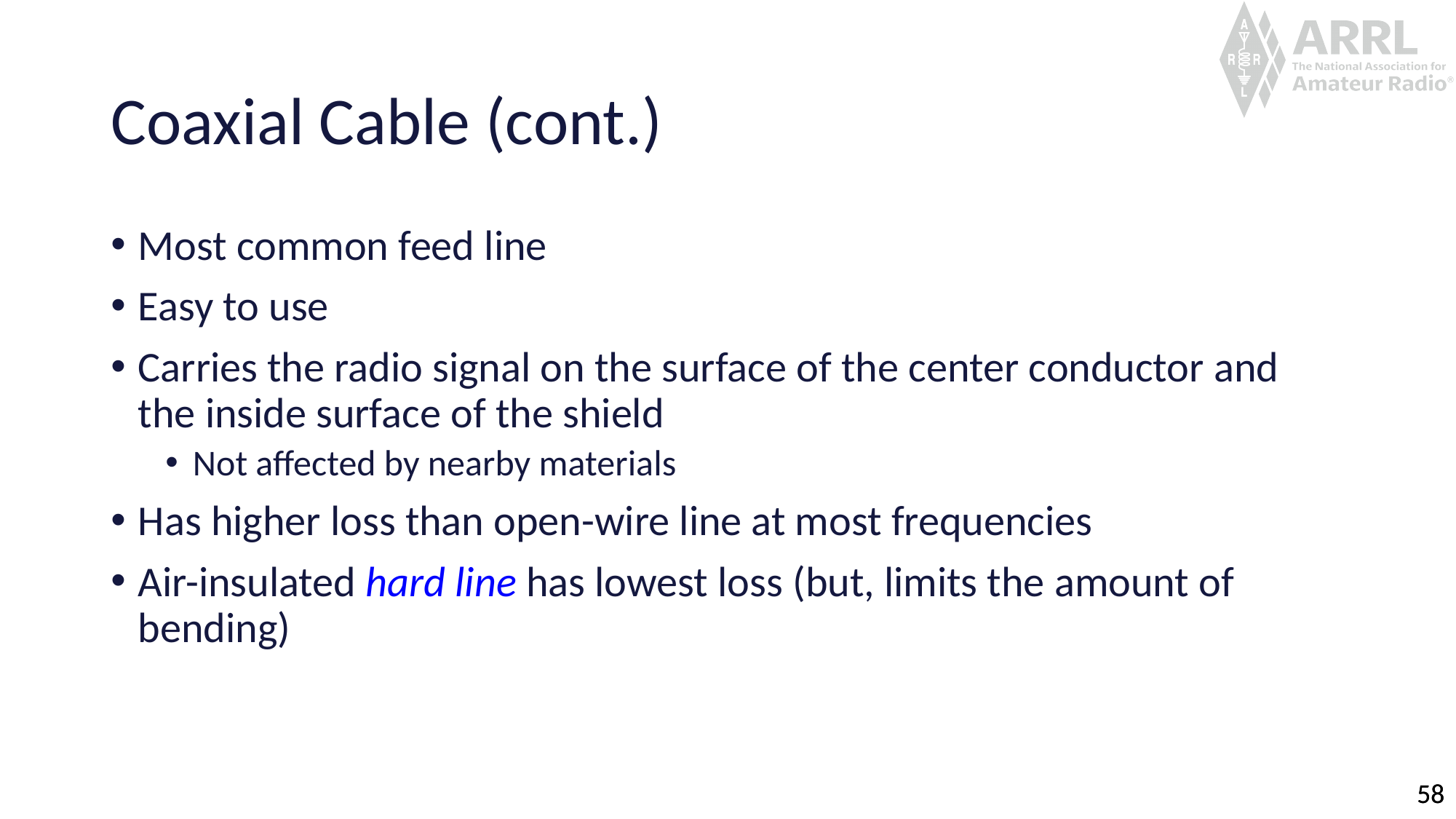

# Coaxial Cable (cont.)
Most common feed line
Easy to use
Carries the radio signal on the surface of the center conductor and the inside surface of the shield
Not affected by nearby materials
Has higher loss than open-wire line at most frequencies
Air-insulated hard line has lowest loss (but, limits the amount of bending)